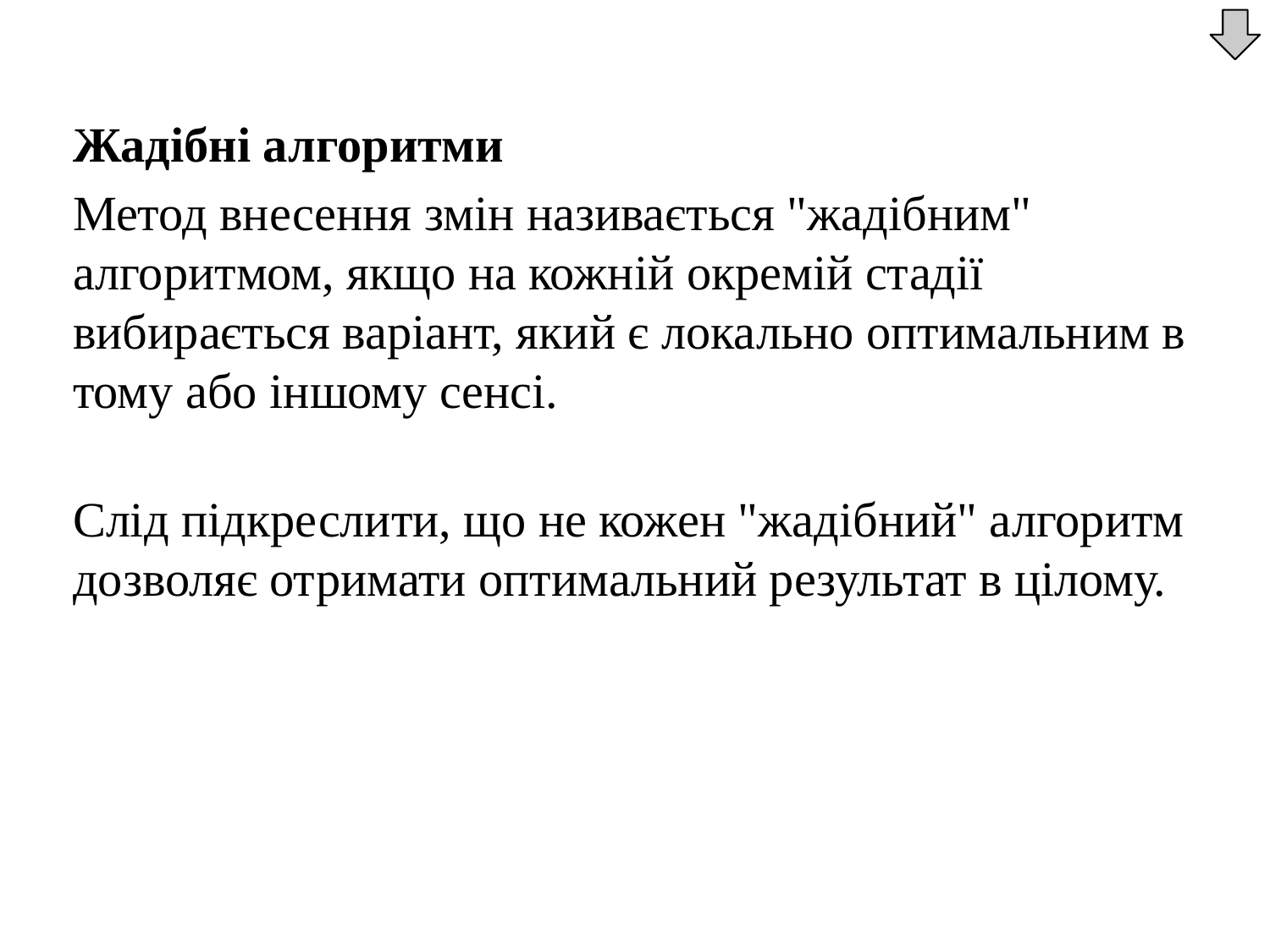

Жадібні алгоритми
	Метод внесення змін називається "жадібним" алгоритмом, якщо на кожній окремій стадії вибирається варіант, який є локально оптимальним в тому або іншому сенсі.

	Слід підкреслити, що не кожен "жадібний" алгоритм дозволяє отримати оптимальний результат в цілому.